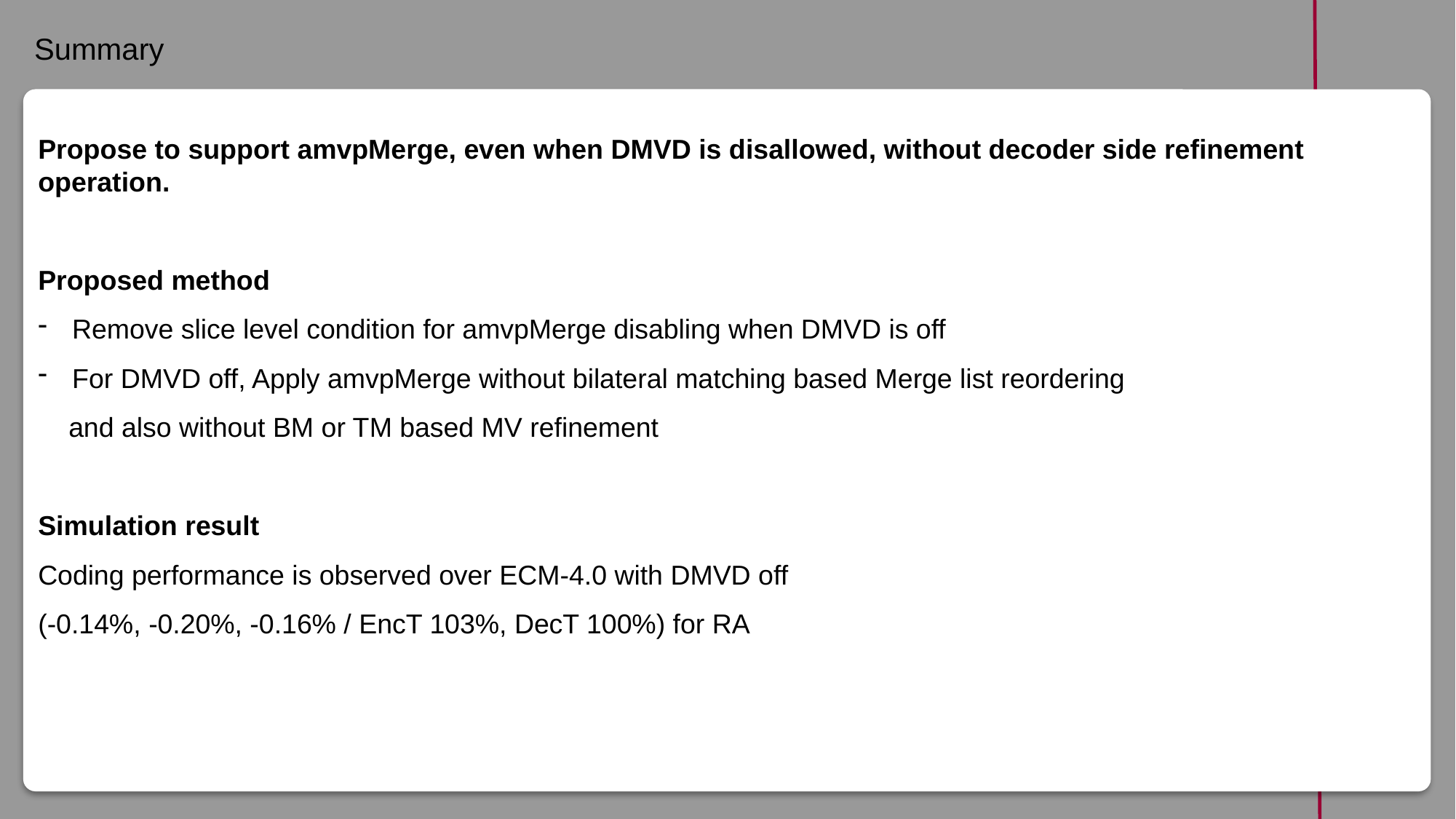

Summary
Propose to support amvpMerge, even when DMVD is disallowed, without decoder side refinement operation.

Proposed method
Remove slice level condition for amvpMerge disabling when DMVD is off
For DMVD off, Apply amvpMerge without bilateral matching based Merge list reordering
    and also without BM or TM based MV refinement

Simulation result
Coding performance is observed over ECM-4.0 with DMVD off
(-0.14%, -0.20%, -0.16% / EncT 103%, DecT 100%) for RA